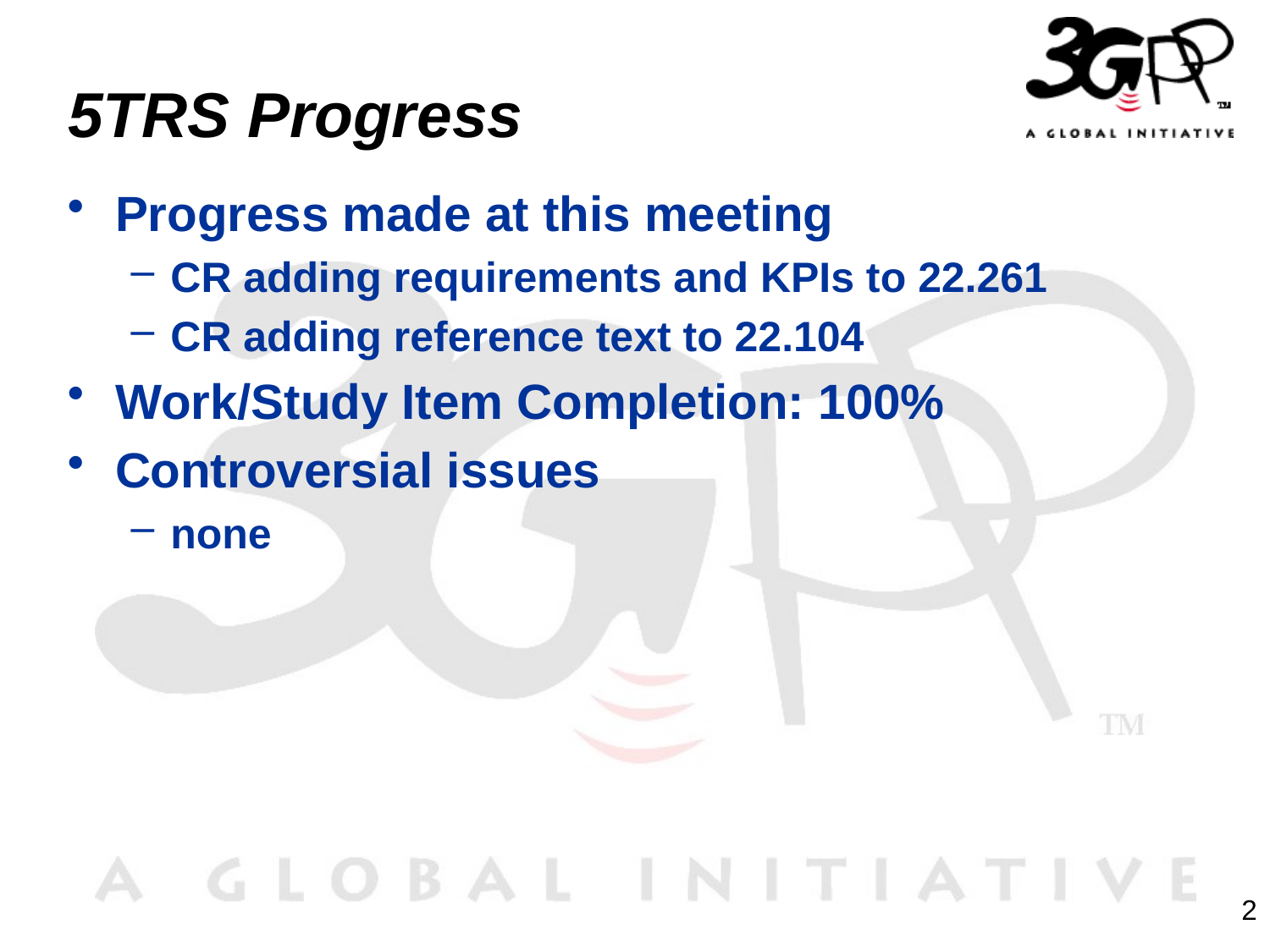

# 5TRS Progress
Progress made at this meeting
CR adding requirements and KPIs to 22.261
CR adding reference text to 22.104
Work/Study Item Completion: 100%
Controversial issues
none
2